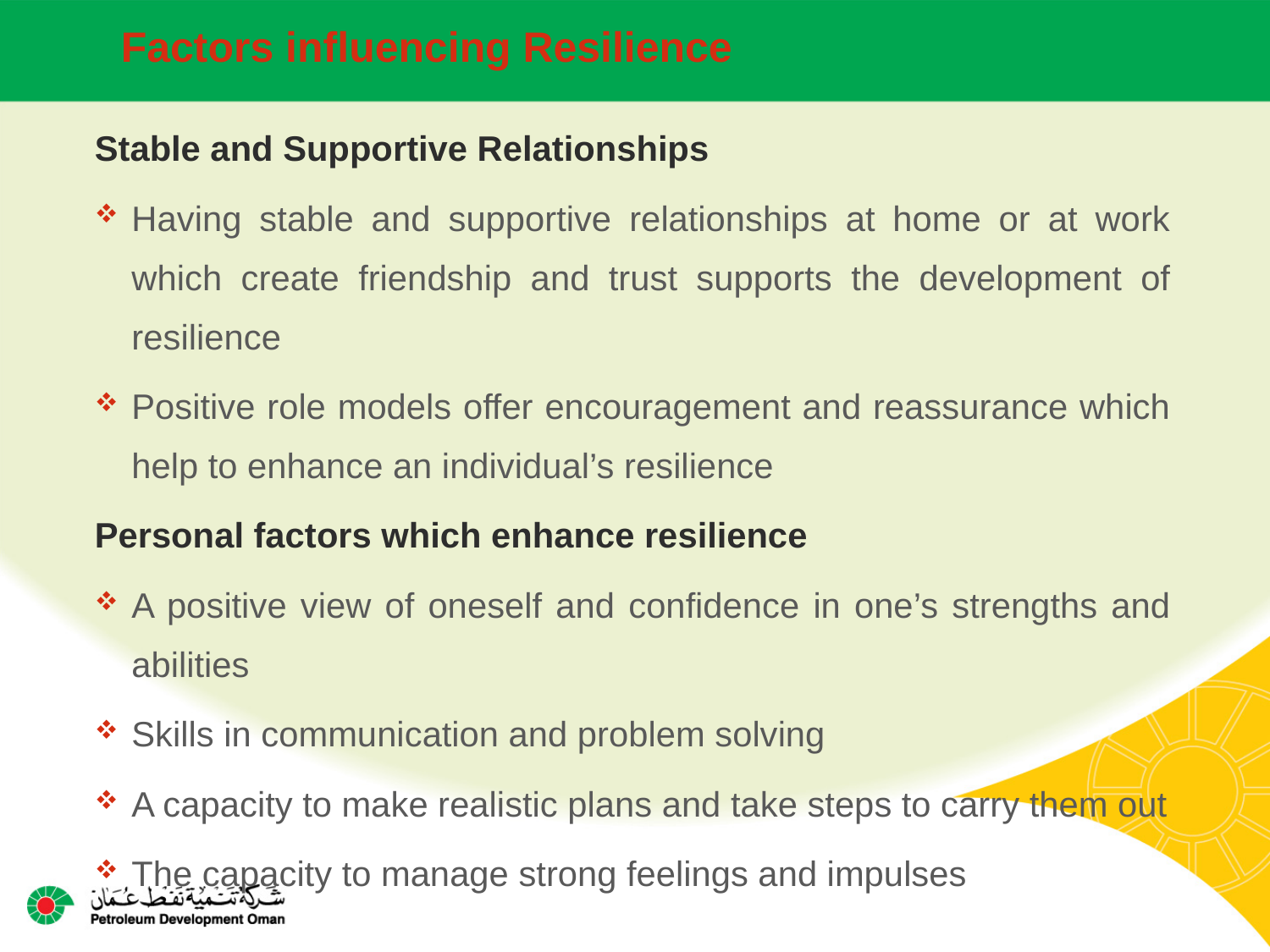

Factors influencing Resilience
Stable and Supportive Relationships
Having stable and supportive relationships at home or at work which create friendship and trust supports the development of resilience
Positive role models offer encouragement and reassurance which help to enhance an individual’s resilience
Personal factors which enhance resilience
A positive view of oneself and confidence in one’s strengths and abilities
Skills in communication and problem solving
A capacity to make realistic plans and take steps to carry them out
The capacity to manage strong feelings and impulses